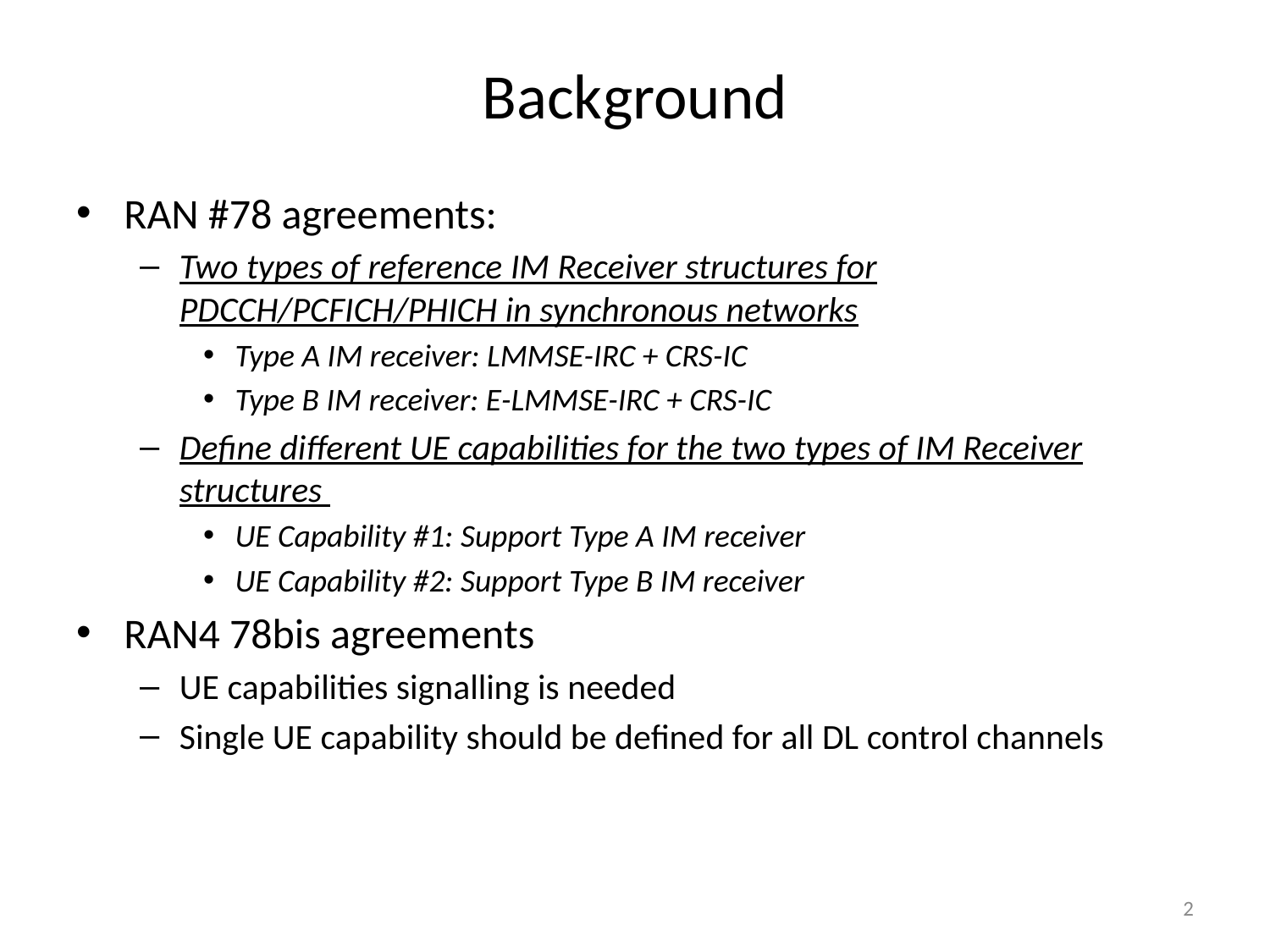

# Background
RAN #78 agreements:
Two types of reference IM Receiver structures for PDCCH/PCFICH/PHICH in synchronous networks
Type A IM receiver: LMMSE-IRC + CRS-IC
Type B IM receiver: E-LMMSE-IRC + CRS-IC
Define different UE capabilities for the two types of IM Receiver structures
UE Capability #1: Support Type A IM receiver
UE Capability #2: Support Type B IM receiver
RAN4 78bis agreements
UE capabilities signalling is needed
Single UE capability should be defined for all DL control channels

2